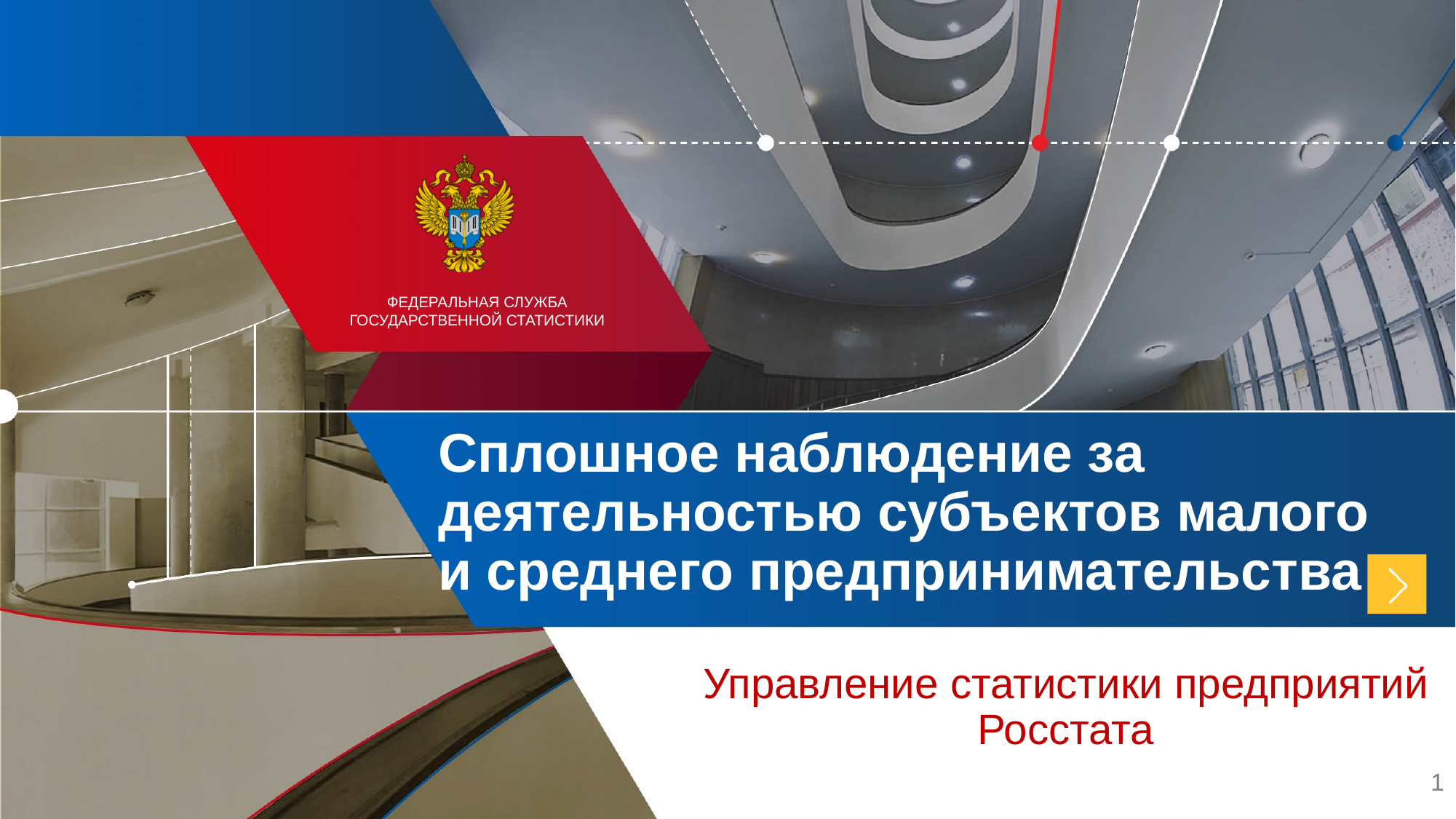

Сплошное наблюдение за  деятельностью субъектов малого
и среднего предпринимательства
Управление статистики предприятий Росстата
1